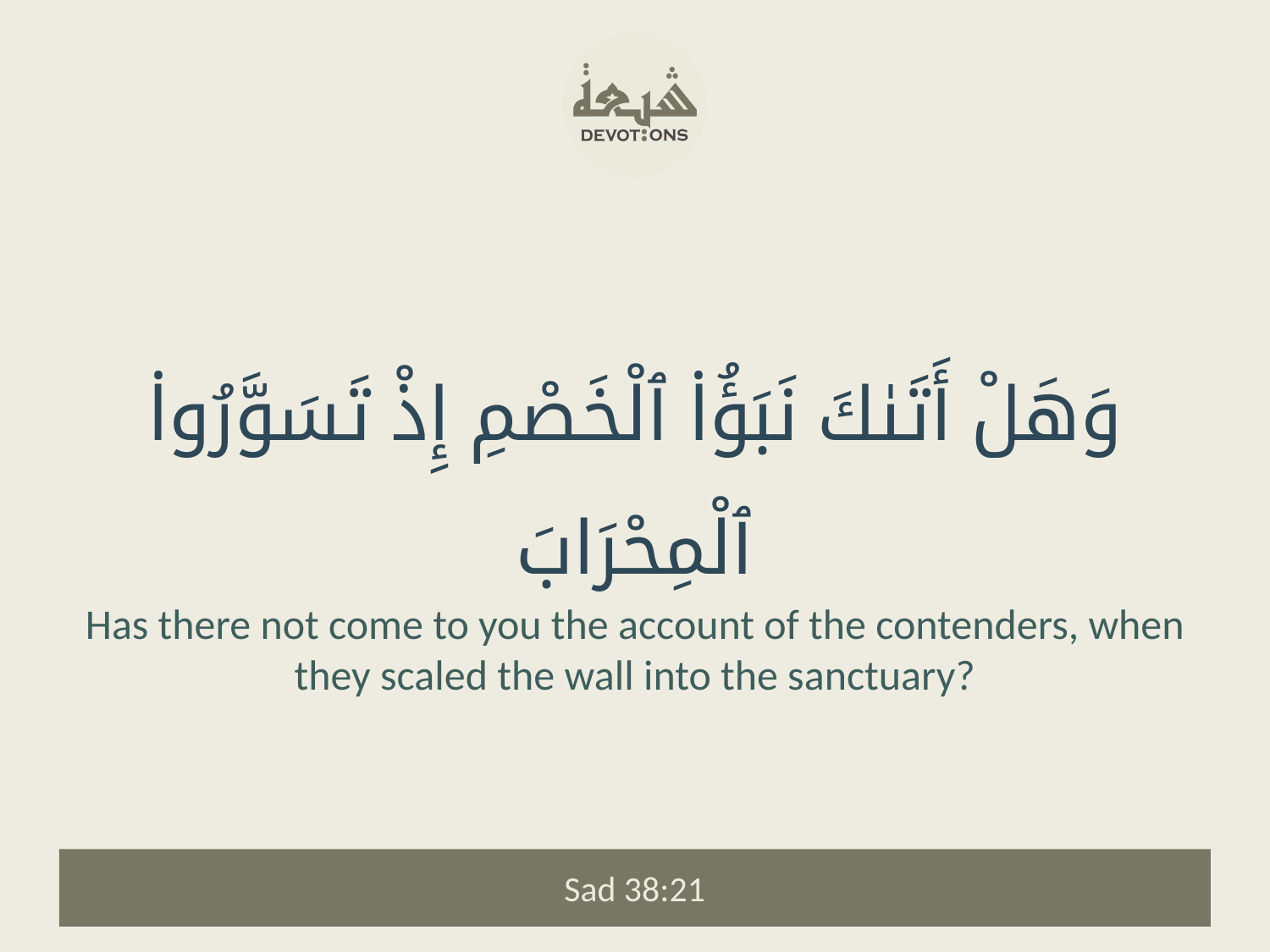

وَهَلْ أَتَىٰكَ نَبَؤُا۟ ٱلْخَصْمِ إِذْ تَسَوَّرُوا۟ ٱلْمِحْرَابَ
Has there not come to you the account of the contenders, when they scaled the wall into the sanctuary?
Sad 38:21